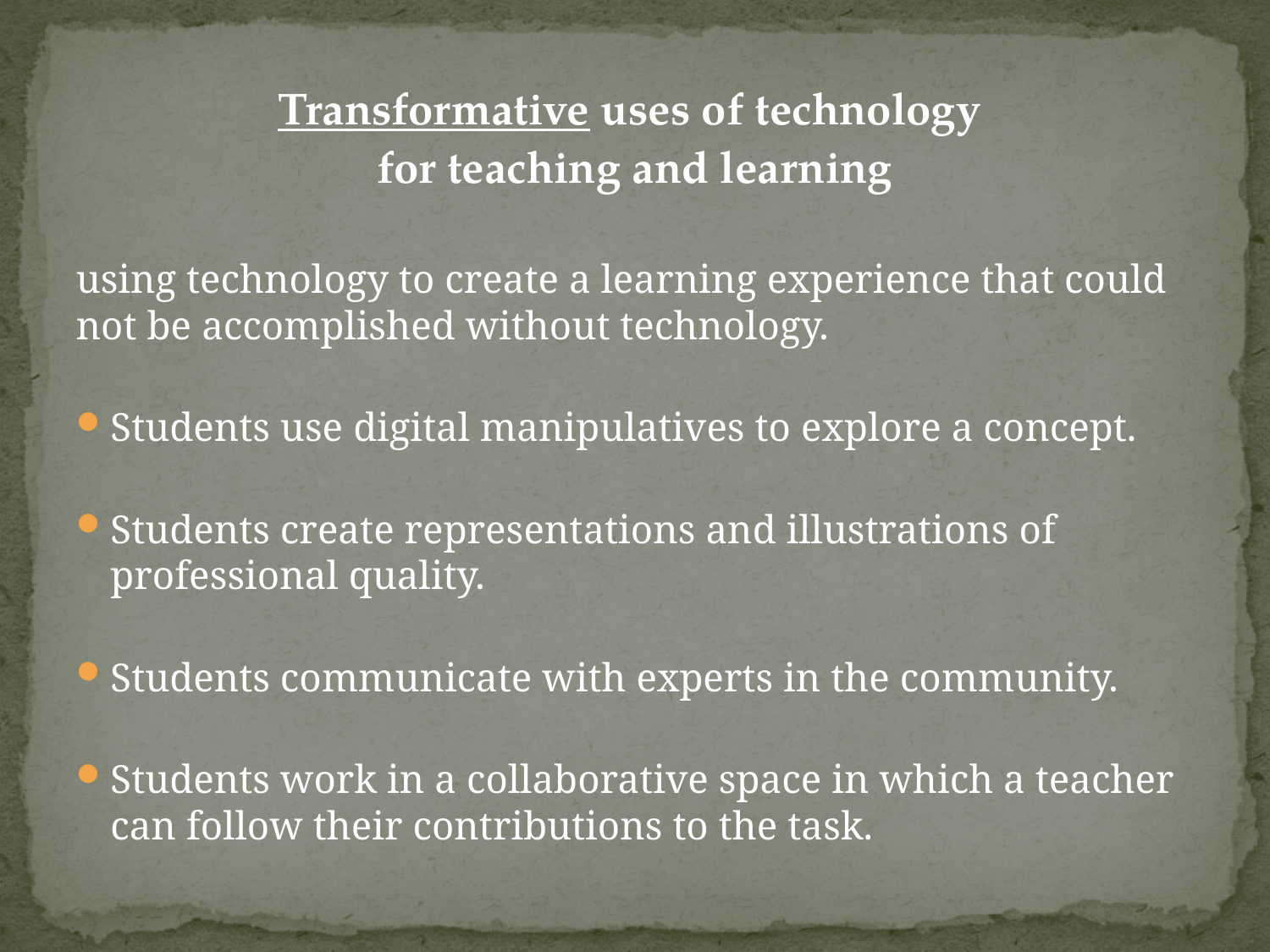

Transformative uses of technology
for teaching and learning

using technology to create a learning experience that could not be accomplished without technology.

Students use digital manipulatives to explore a concept.

Students create representations and illustrations of professional quality.

Students communicate with experts in the community.

Students work in a collaborative space in which a teacher can follow their contributions to the task.